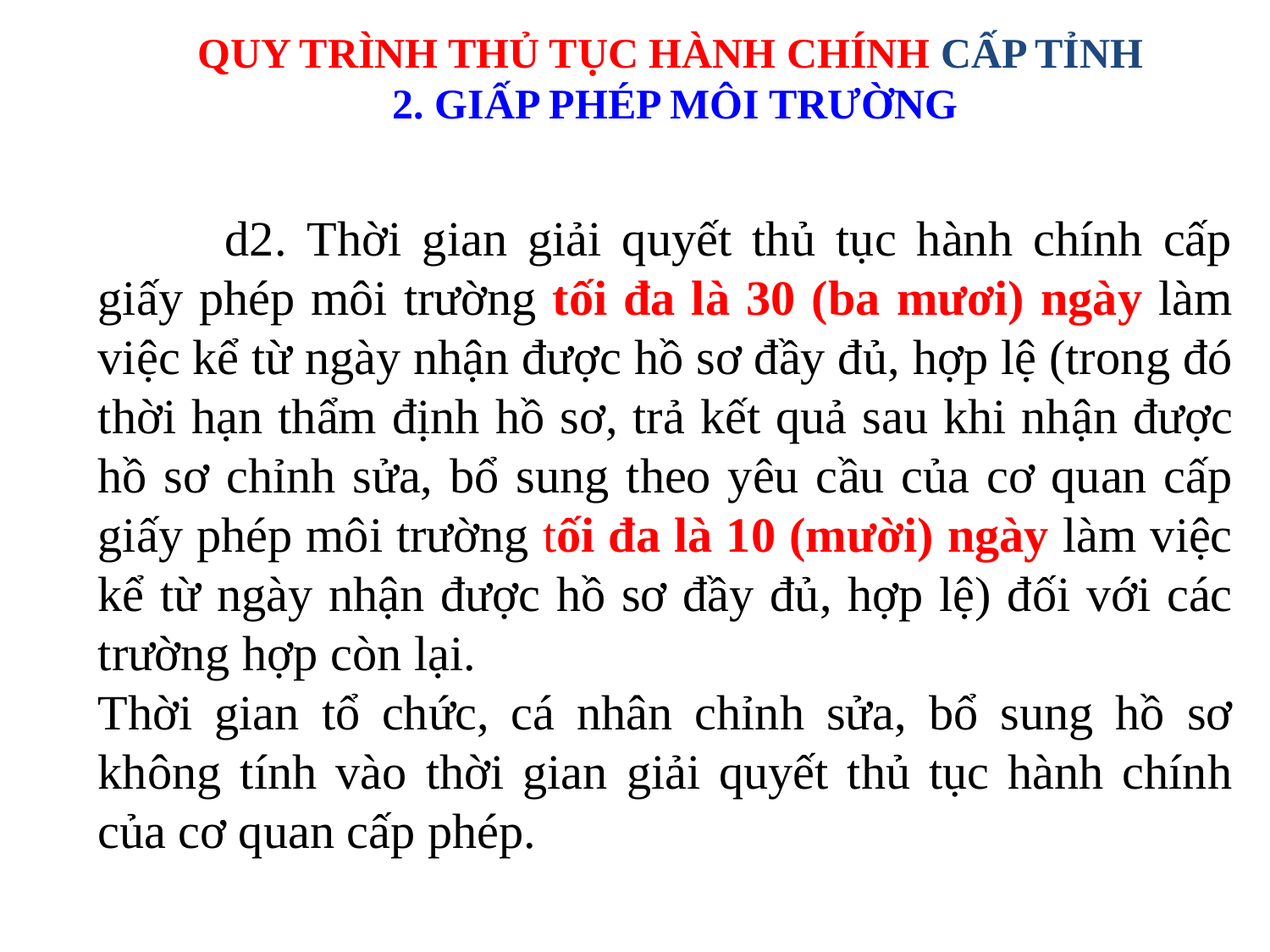

QUY TRÌNH THỦ TỤC HÀNH CHÍNH CẤP TỈNH
2. GIẤP PHÉP MÔI TRƯỜNG
	d2. Thời gian giải quyết thủ tục hành chính cấp giấy phép môi trường tối đa là 30 (ba mươi) ngày làm việc kể từ ngày nhận được hồ sơ đầy đủ, hợp lệ (trong đó thời hạn thẩm định hồ sơ, trả kết quả sau khi nhận được hồ sơ chỉnh sửa, bổ sung theo yêu cầu của cơ quan cấp giấy phép môi trường tối đa là 10 (mười) ngày làm việc kể từ ngày nhận được hồ sơ đầy đủ, hợp lệ) đối với các trường hợp còn lại.
Thời gian tổ chức, cá nhân chỉnh sửa, bổ sung hồ sơ không tính vào thời gian giải quyết thủ tục hành chính của cơ quan cấp phép.